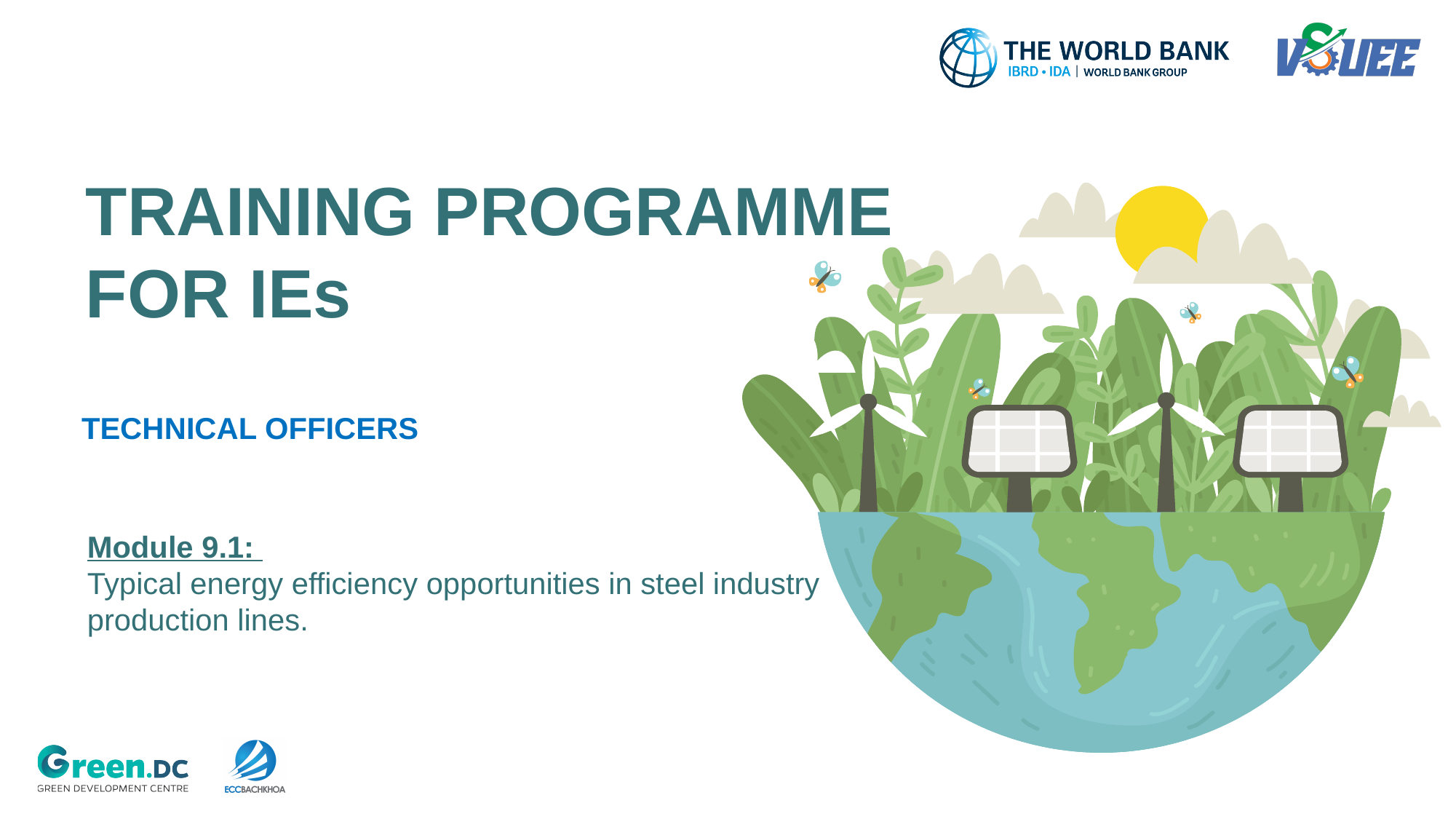

# TRAINING PROGRAMME FOR IEs

TECHNICAL OFFICERS
Module 9.1:
Typical energy efficiency opportunities in steel industry production lines.